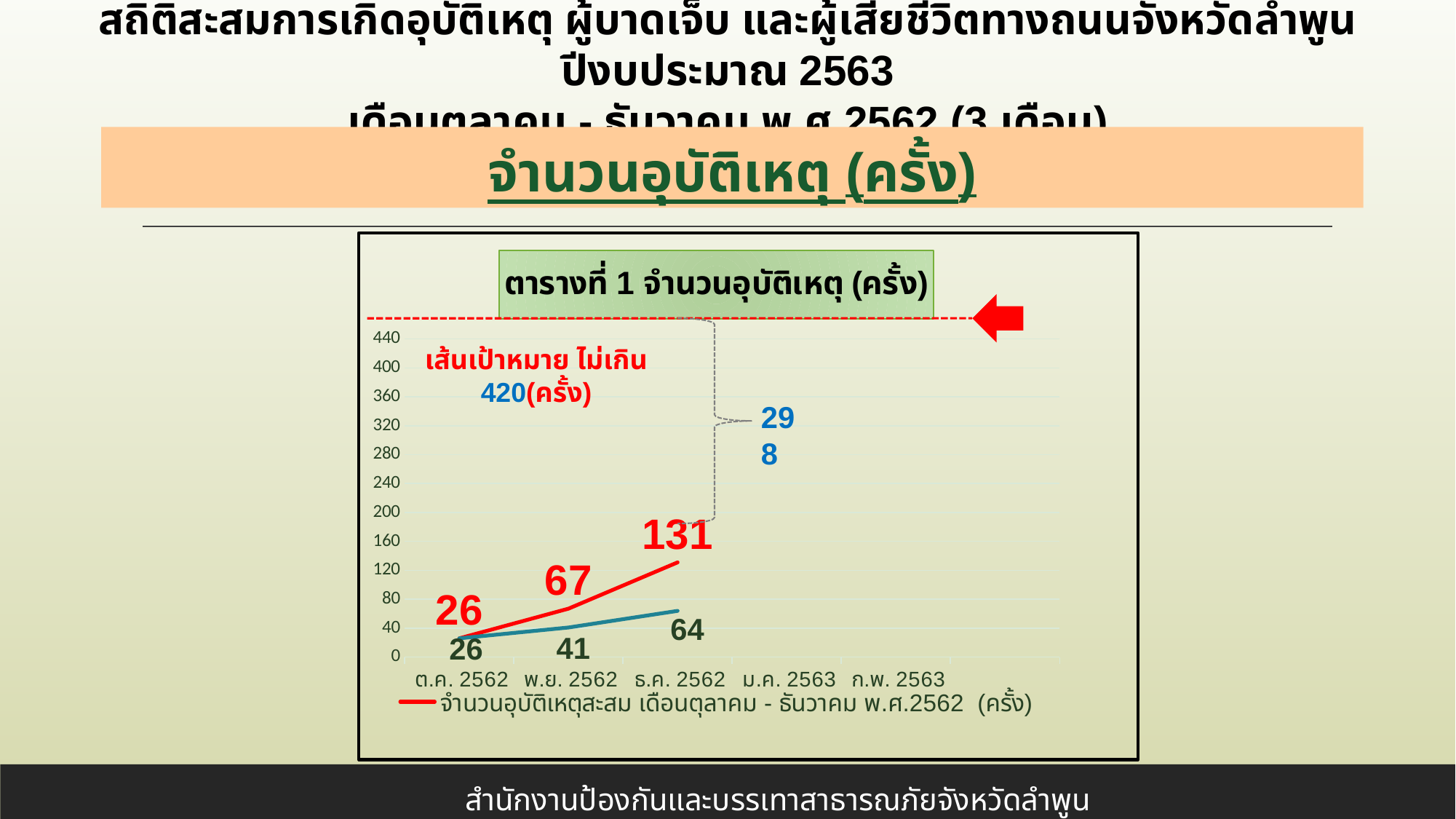

สถิติสะสมการเกิดอุบัติเหตุ ผู้บาดเจ็บ และผู้เสียชีวิตทางถนนจังหวัดลำพูน ปีงบประมาณ 2563
เดือนตุลาคม - ธันวาคม พ.ศ.2562 (3 เดือน)
จำนวนอุบัติเหตุ (ครั้ง)

### Chart: ตารางที่ 1 จำนวนอุบัติเหตุ (ครั้ง)

| Category | จำนวนอุบัติเหตุสะสม เดือนตุลาคม - ธันวาคม พ.ศ.2562  (ครั้ง)
 | จำนวนอุบัติเหตุ รายเดือน (ครั้ง)
 |
|---|---|---|
|  ต.ค. 2562 | 26.0 | 26.0 |
|  พ.ย. 2562 | 67.0 | 41.0 |
|  ธ.ค. 2562 | 131.0 | 64.0 |
|  ม.ค. 2563 | None | None |
|  ก.พ. 2563 | None | None |

เส้นเป้าหมาย ไม่เกิน 420(ครั้ง)
298

### Chart

| Category | คอลัมน์1 |
|---|---|
| ผลรวม 3 เดือน | 31.19 |
| เป้าหมาย | 68.81 |
สำนักงานป้องกันและบรรเทาสาธารณภัยจังหวัดลำพูน